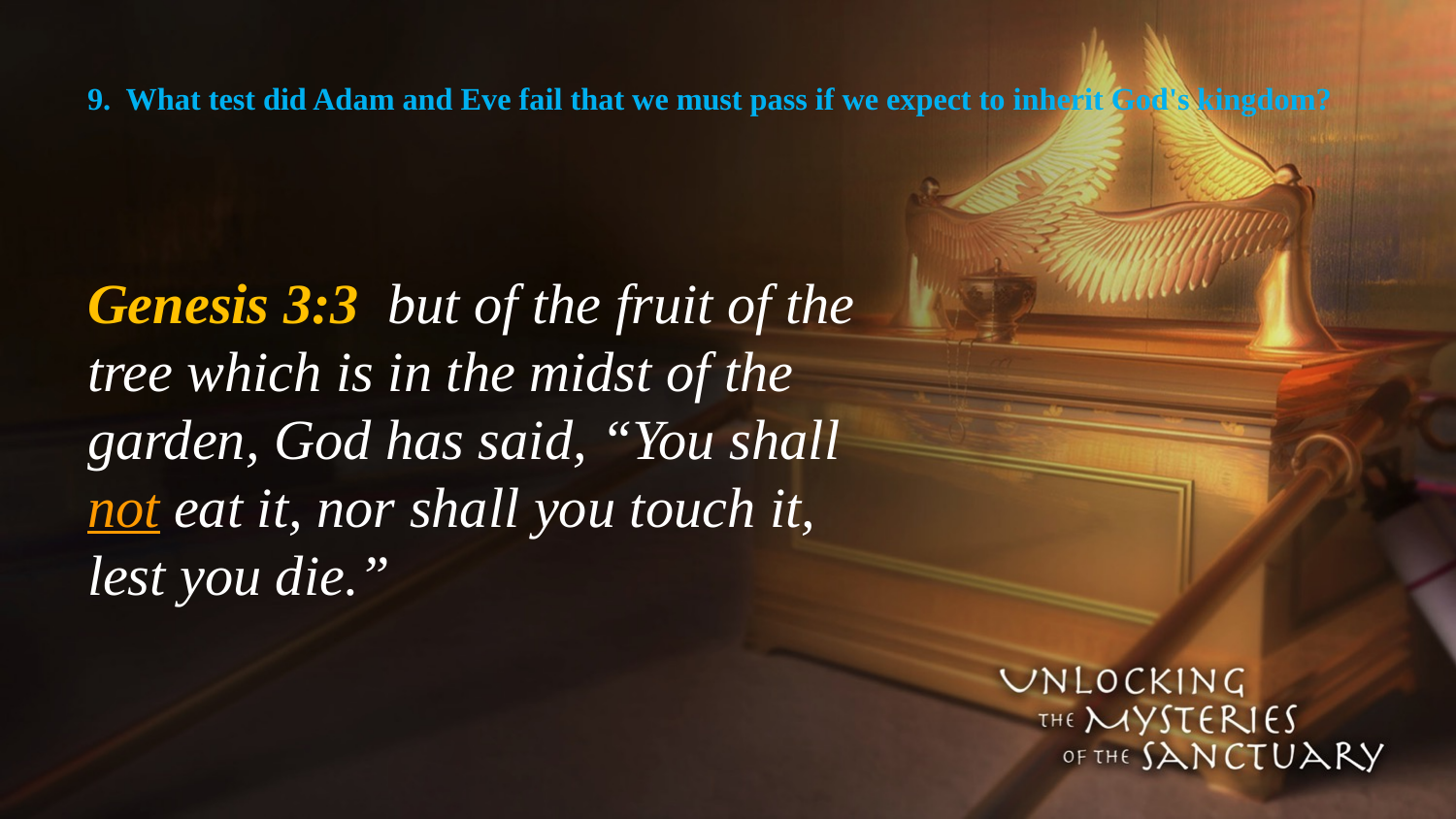

# 9.  What test did Adam and Eve fail that we must pass if we expect to inherit God's kingdom?

Genesis 3:3  but of the fruit of the tree which is in the midst of the garden, God has said, “You shall not eat it, nor shall you touch it, lest you die.”